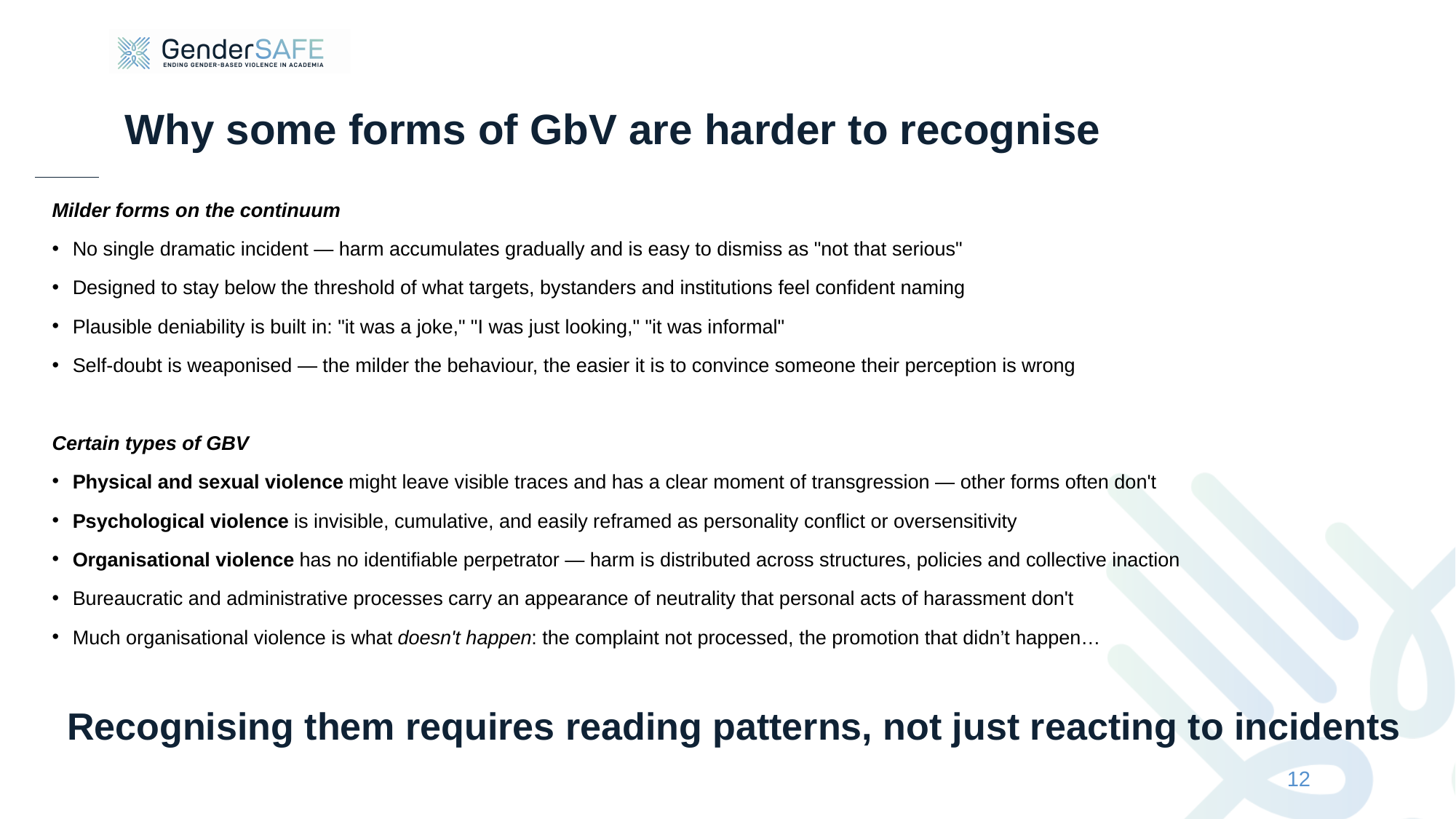

# Why some forms of GbV are harder to recognise
Milder forms on the continuum
No single dramatic incident — harm accumulates gradually and is easy to dismiss as "not that serious"
Designed to stay below the threshold of what targets, bystanders and institutions feel confident naming
Plausible deniability is built in: "it was a joke," "I was just looking," "it was informal"
Self-doubt is weaponised — the milder the behaviour, the easier it is to convince someone their perception is wrong

Certain types of GBV
Physical and sexual violence might leave visible traces and has a clear moment of transgression — other forms often don't
Psychological violence is invisible, cumulative, and easily reframed as personality conflict or oversensitivity
Organisational violence has no identifiable perpetrator — harm is distributed across structures, policies and collective inaction
Bureaucratic and administrative processes carry an appearance of neutrality that personal acts of harassment don't
Much organisational violence is what doesn't happen: the complaint not processed, the promotion that didn’t happen…

Recognising them requires reading patterns, not just reacting to incidents

12